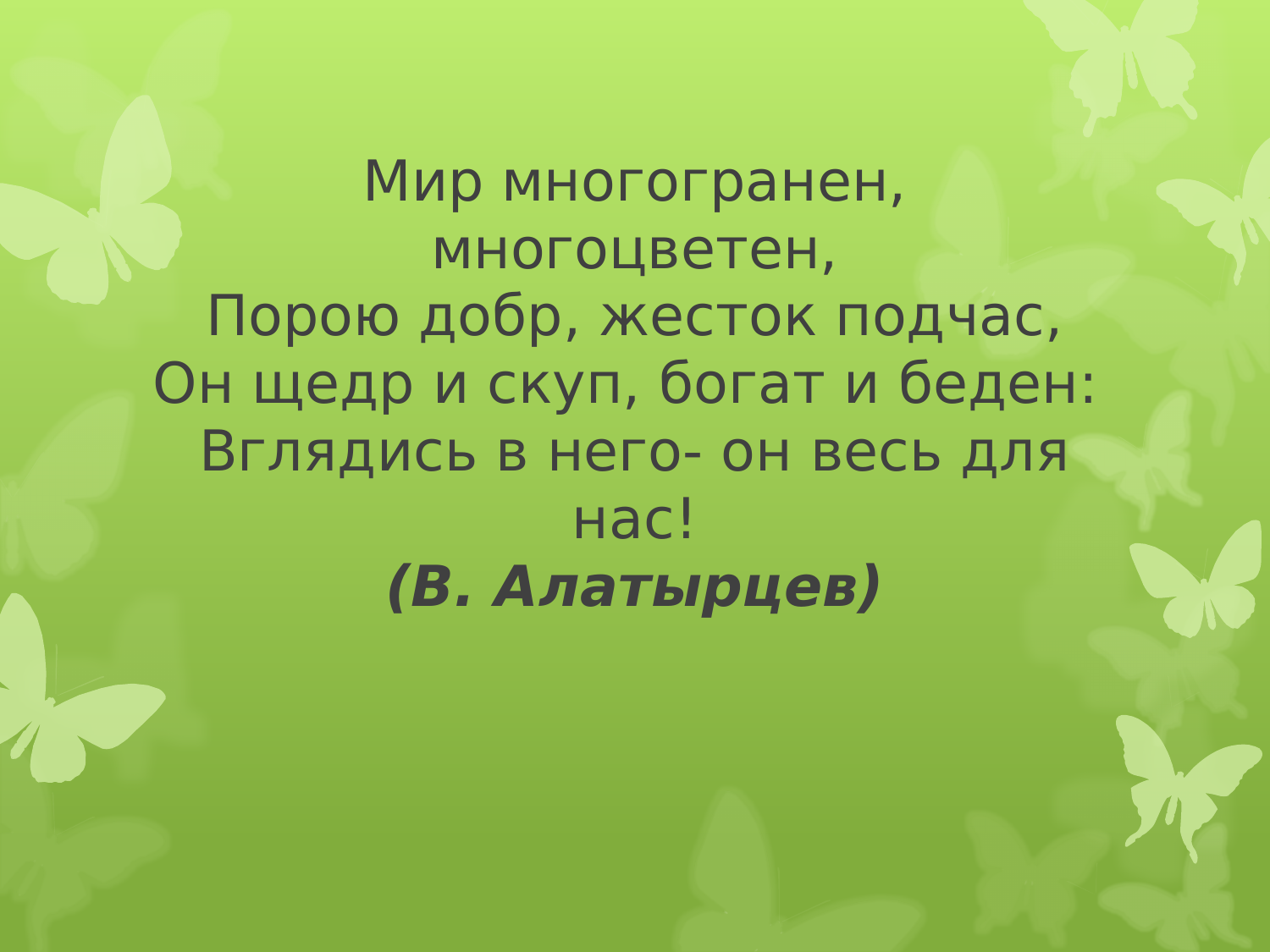

# Мир многогранен, многоцветен, Порою добр, жесток подчас, Он щедр и скуп, богат и беден: Вглядись в него- он весь для нас! (В. Алатырцев)